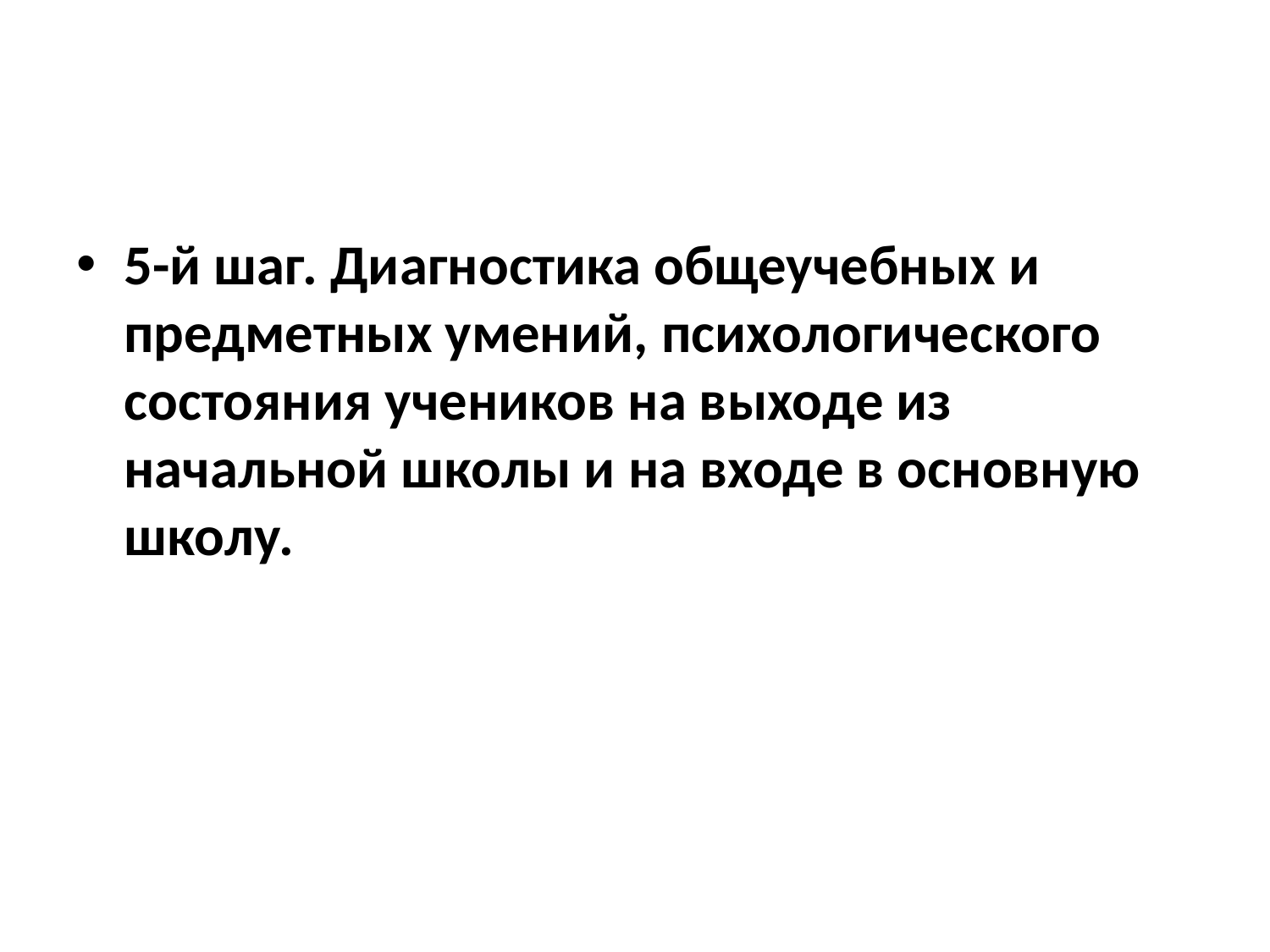

#
5-й шаг. Диагностика общеучебных и предметных умений, психологического состояния учеников на выходе из начальной школы и на входе в основную школу.